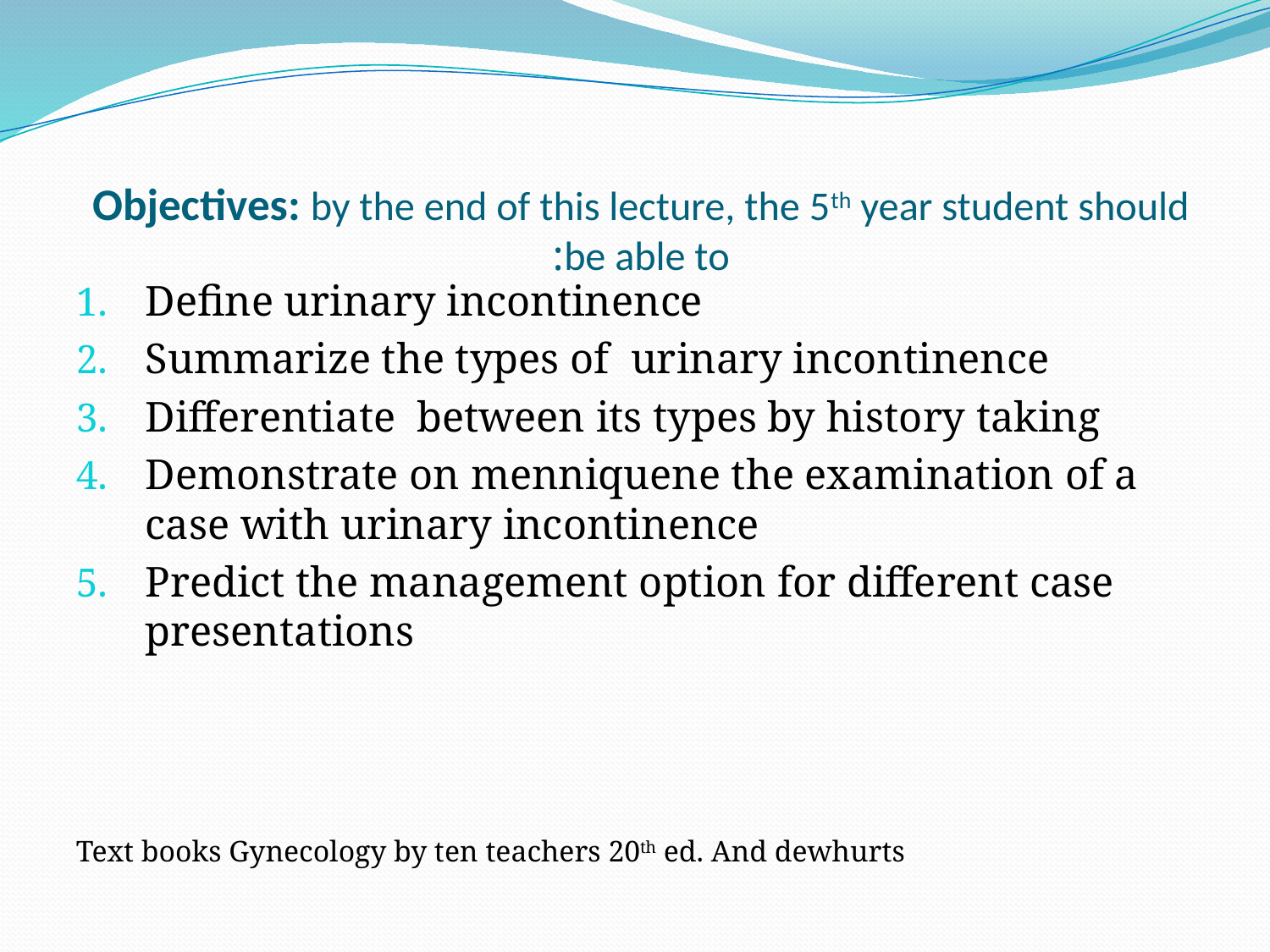

# Objectives: by the end of this lecture, the 5th year student should be able to:
Define urinary incontinence
Summarize the types of  urinary incontinence
Differentiate  between its types by history taking
Demonstrate on menniquene the examination of a case with urinary incontinence
Predict the management option for different case presentations

Text books Gynecology by ten teachers 20th ed. And dewhurts